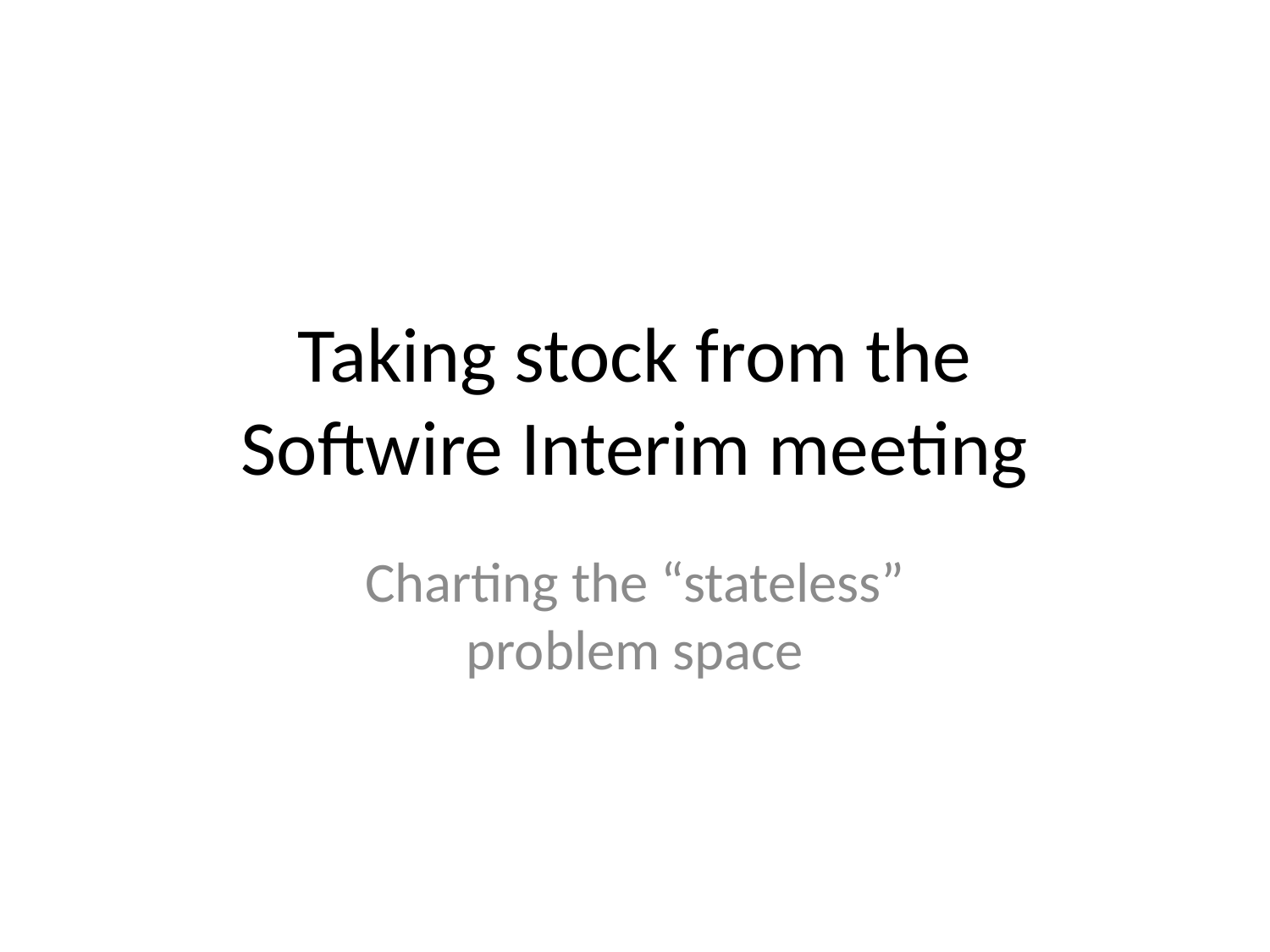

# Taking stock from the Softwire Interim meeting
Charting the “stateless”
problem space